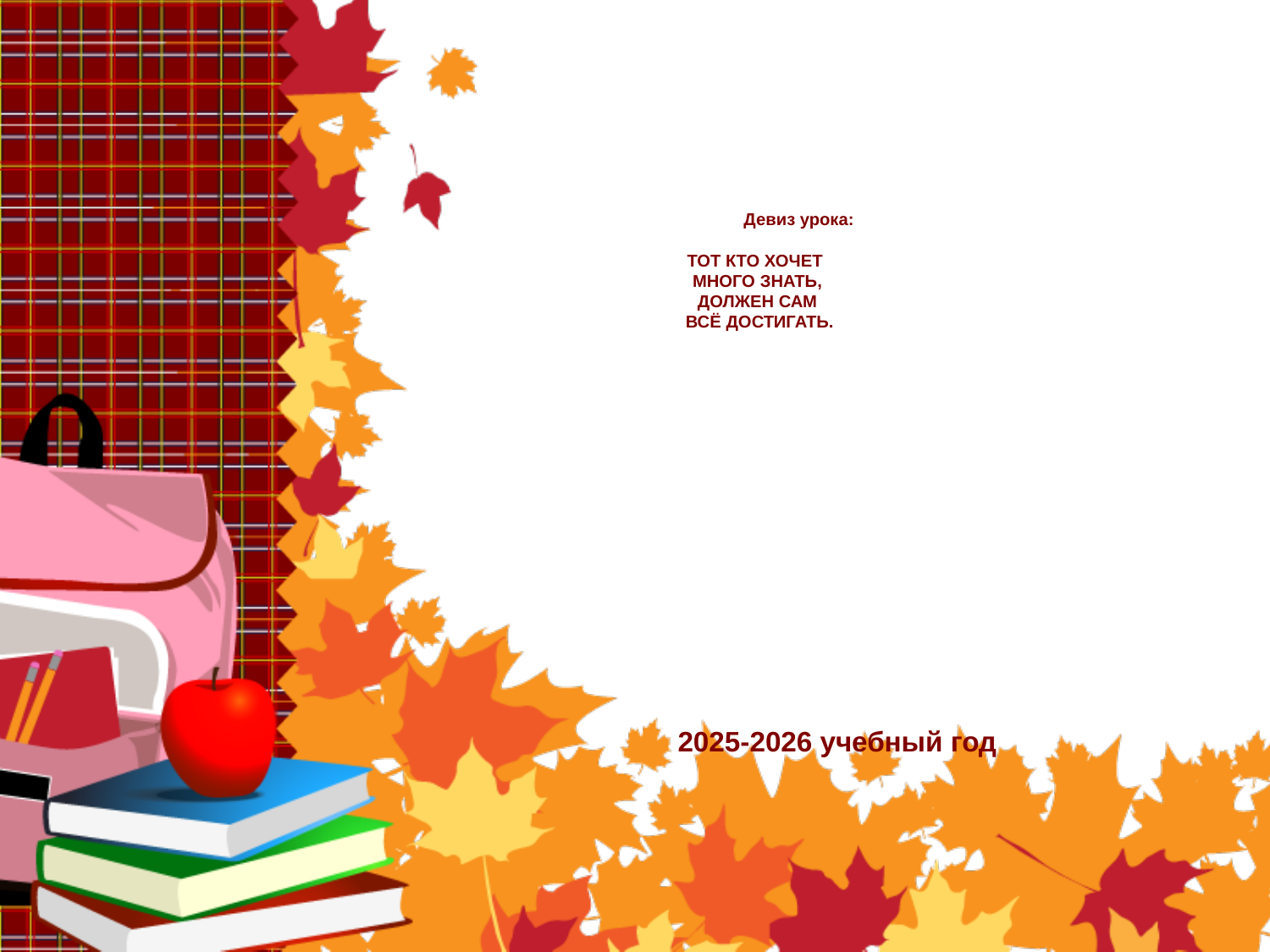

# Девиз урока: ТОТ КТО ХОЧЕТ МНОГО ЗНАТЬ, ДОЛЖЕН САМ ВСЁ ДОСТИГАТЬ.

2025-2026 учебный год